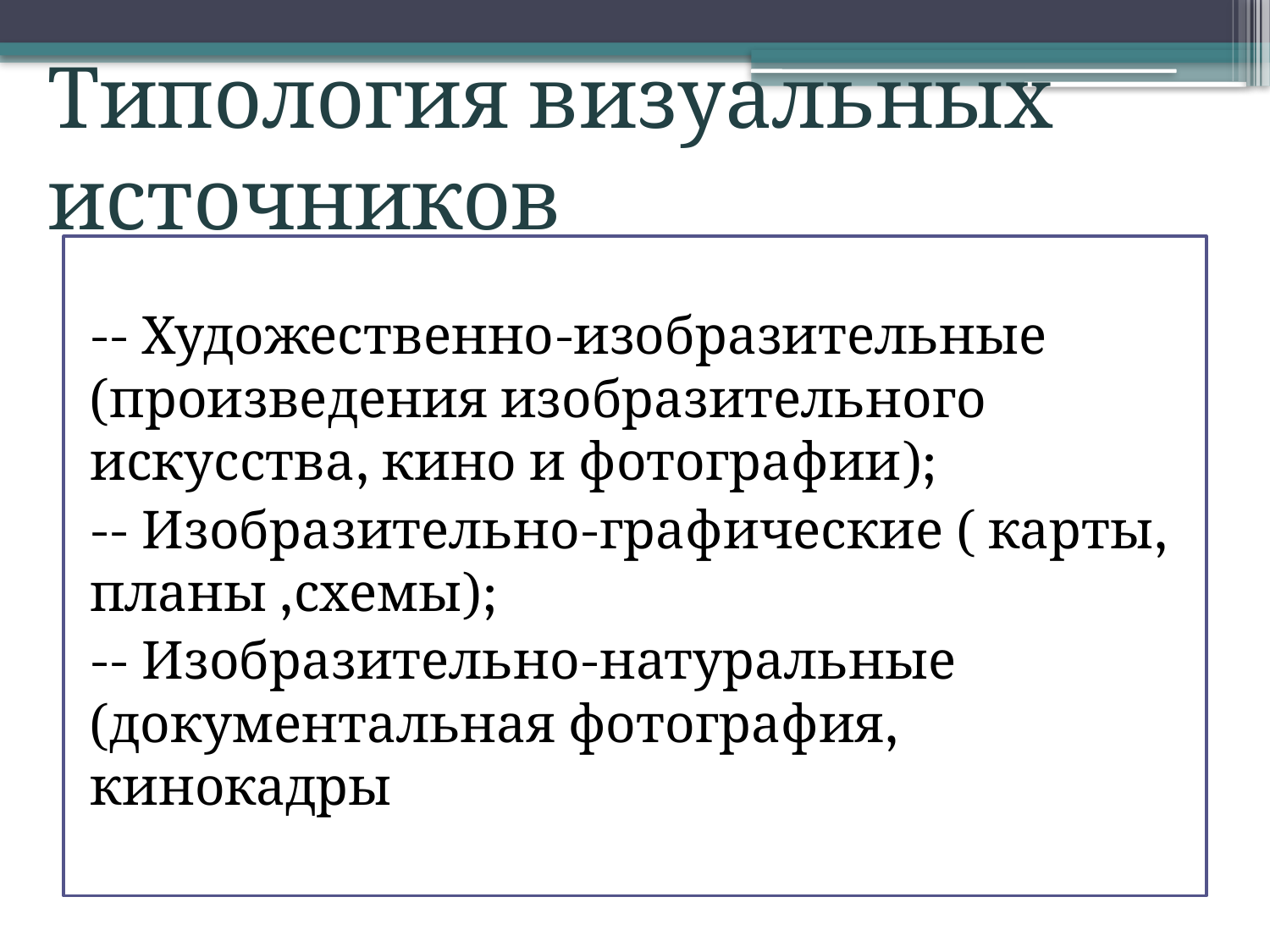

# Типология визуальных источников

-- Художественно-изобразительные (произведения изобразительного искусства, кино и фотографии);
-- Изобразительно-графические ( карты, планы ,схемы);
-- Изобразительно-натуральные (документальная фотография, кинокадры